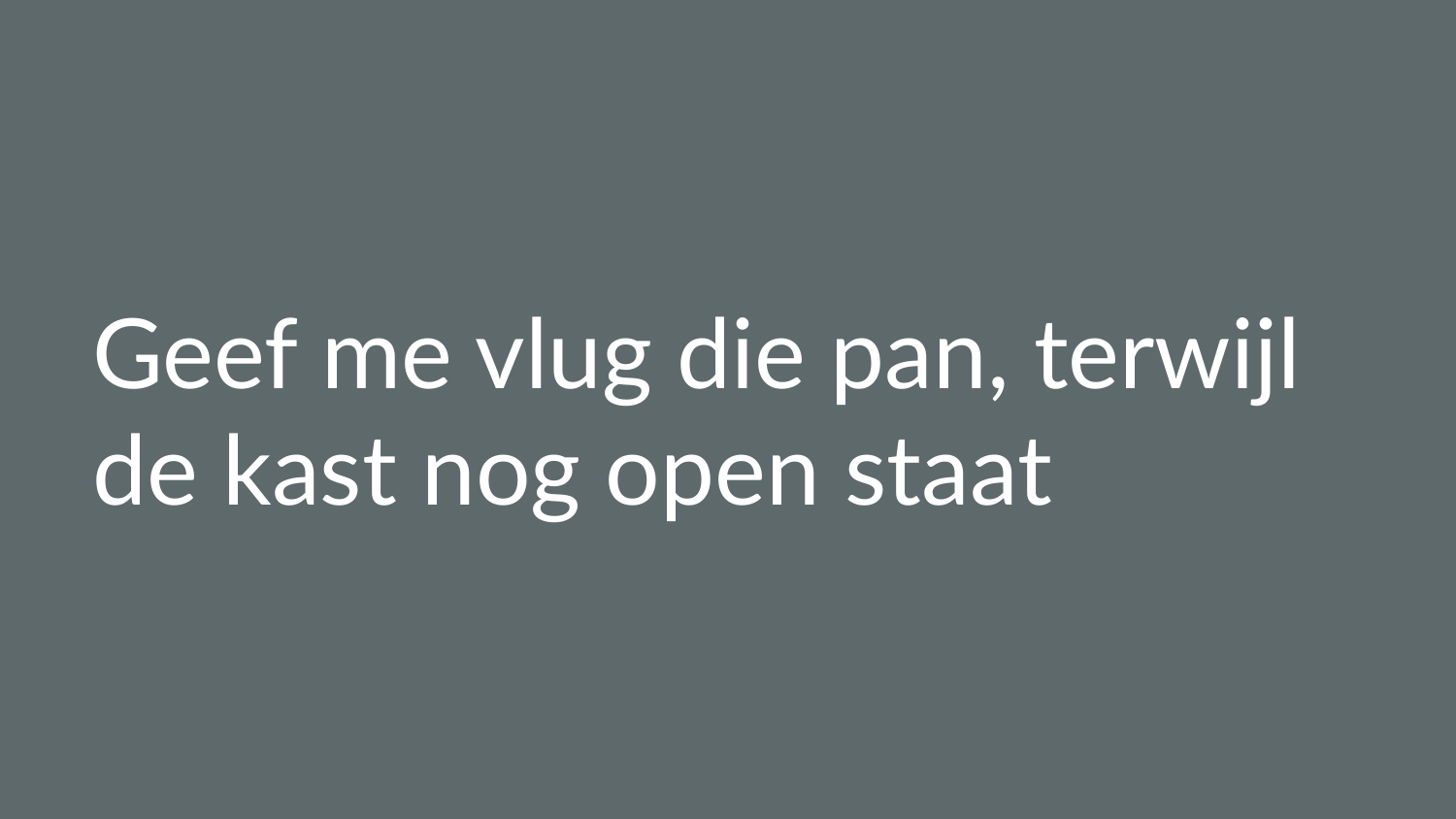

# Geef me vlug die pan, terwijl de kast nog open staat